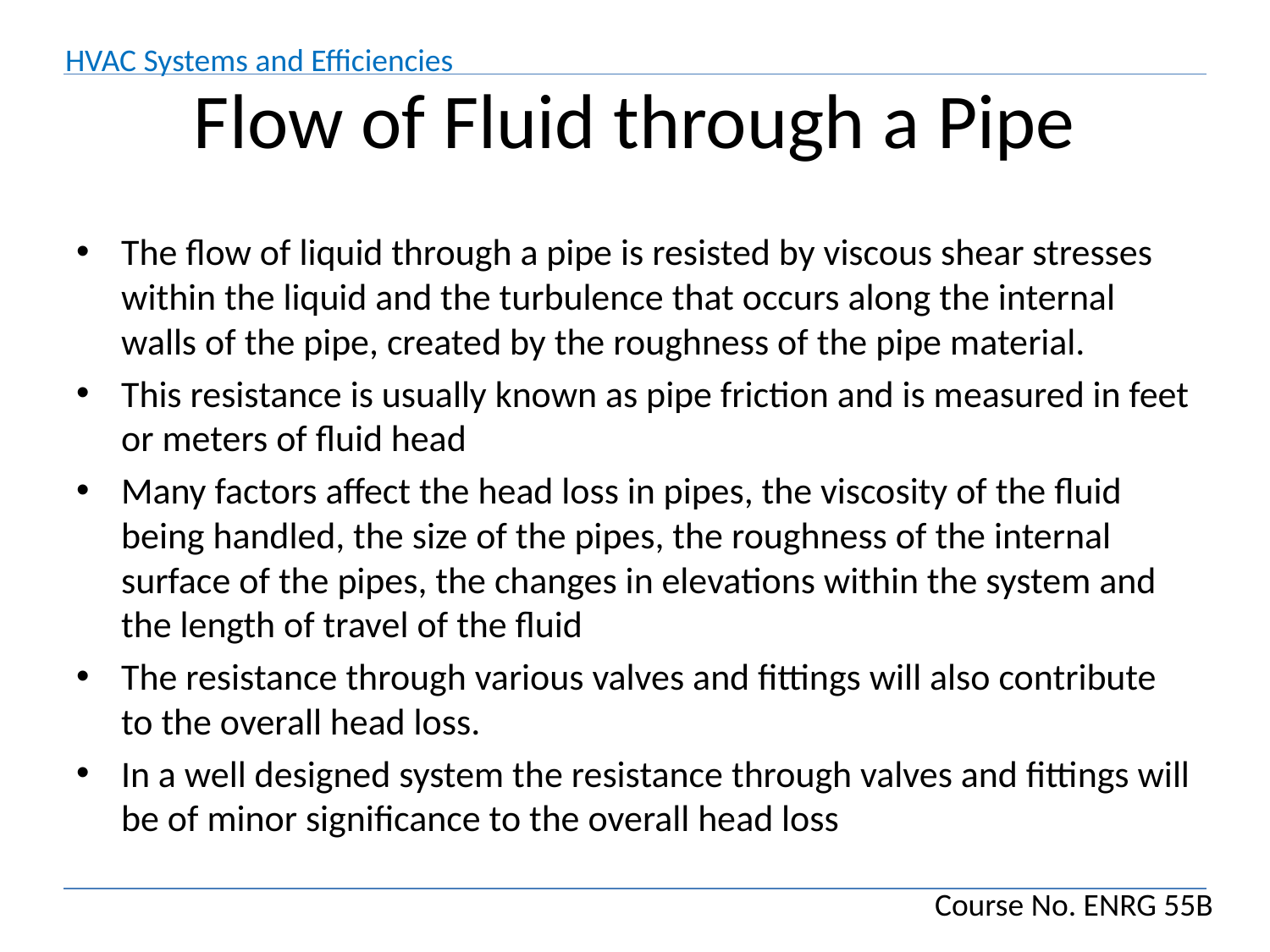

# Flow of Fluid through a Pipe
The flow of liquid through a pipe is resisted by viscous shear stresses within the liquid and the turbulence that occurs along the internal walls of the pipe, created by the roughness of the pipe material.
This resistance is usually known as pipe friction and is measured in feet or meters of fluid head
Many factors affect the head loss in pipes, the viscosity of the fluid being handled, the size of the pipes, the roughness of the internal surface of the pipes, the changes in elevations within the system and the length of travel of the fluid
The resistance through various valves and fittings will also contribute to the overall head loss.
In a well designed system the resistance through valves and fittings will be of minor significance to the overall head loss